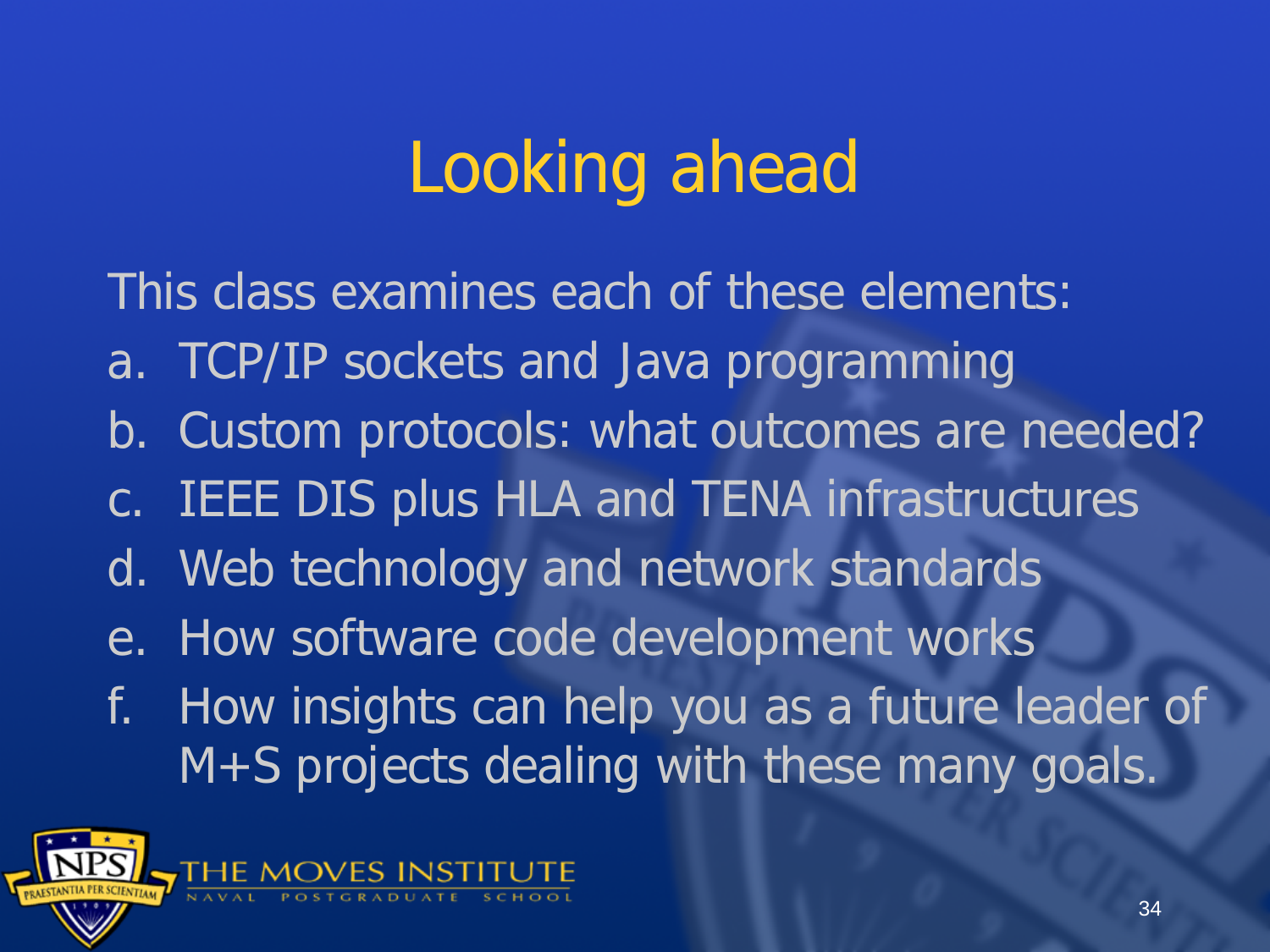

# Looking ahead
This class examines each of these elements:
TCP/IP sockets and Java programming
Custom protocols: what outcomes are needed?
IEEE DIS plus HLA and TENA infrastructures
Web technology and network standards
How software code development works
How insights can help you as a future leader of M+S projects dealing with these many goals.

34